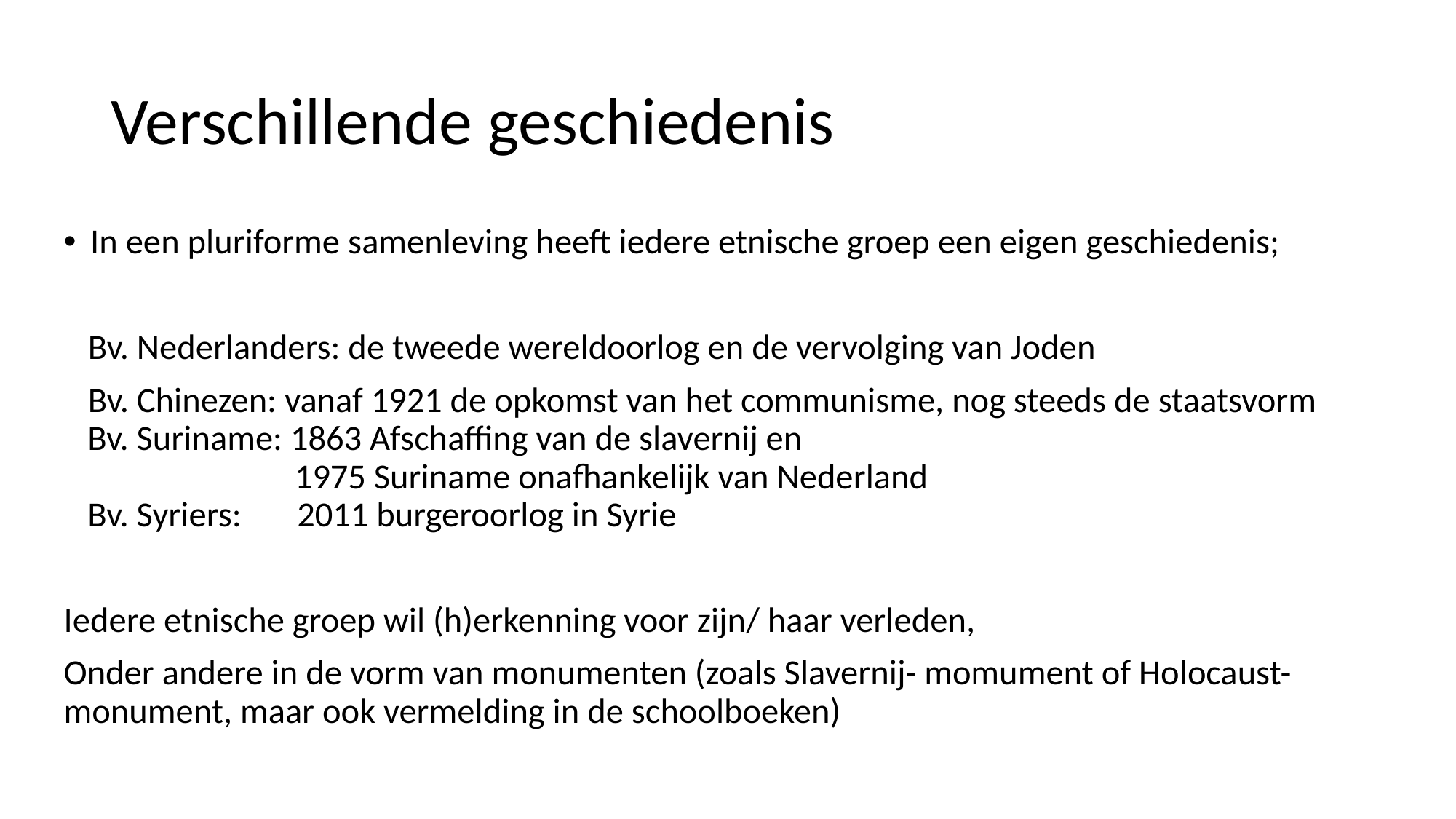

# Verschillende geschiedenis
In een pluriforme samenleving heeft iedere etnische groep een eigen geschiedenis;

   Bv. Nederlanders: de tweede wereldoorlog en de vervolging van Joden
   Bv. Chinezen: vanaf 1921 de opkomst van het communisme, nog steeds de staatsvorm
   Bv. Suriname: 1863 Afschaffing van de slavernij en
                             1975 Suriname onafhankelijk van Nederland
   Bv. Syriers:       2011 burgeroorlog in Syrie

Iedere etnische groep wil (h)erkenning voor zijn/ haar verleden,
Onder andere in de vorm van monumenten (zoals Slavernij- momument of Holocaust- monument, maar ook vermelding in de schoolboeken)